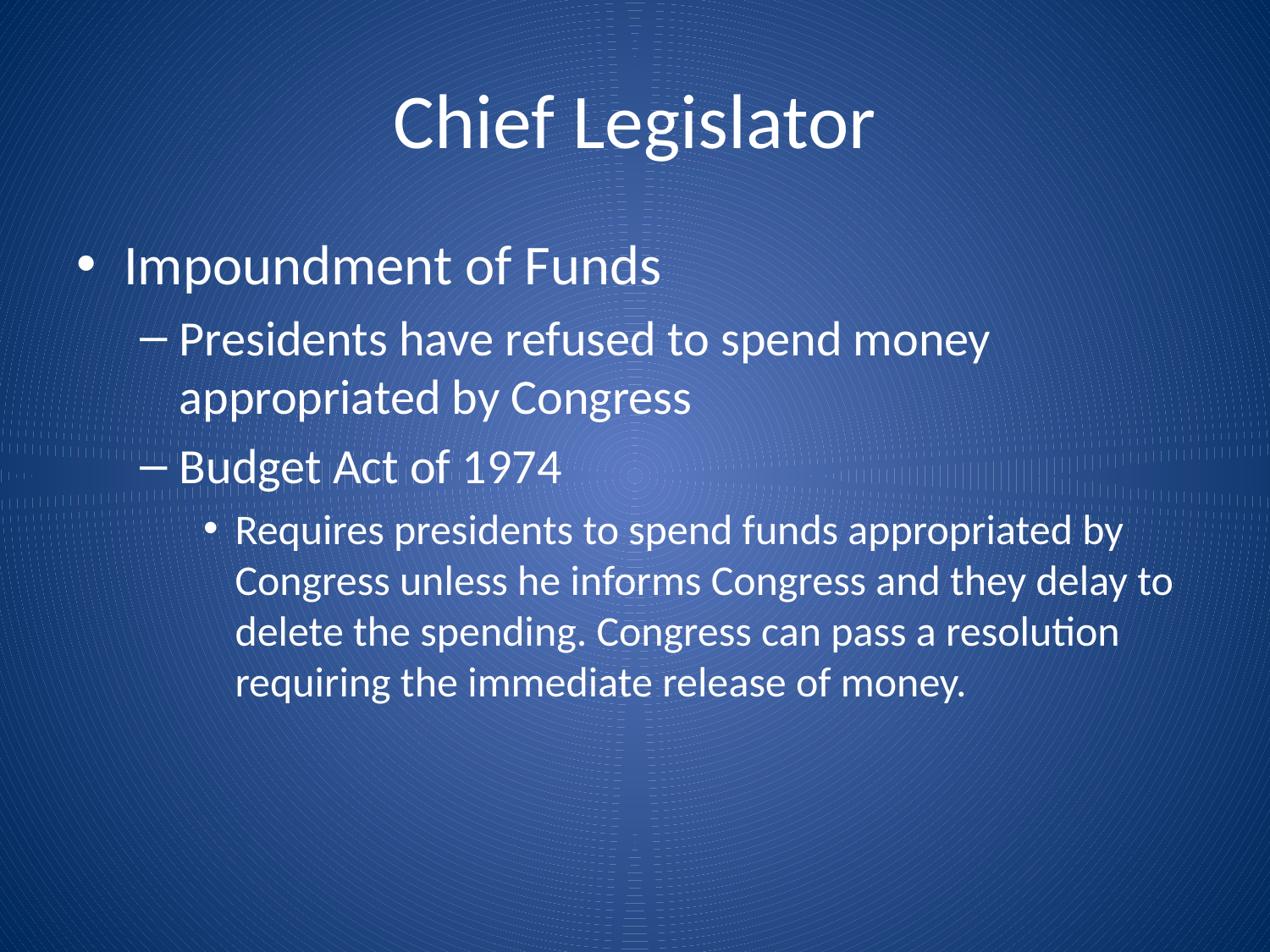

# Chief Legislator
Impoundment of Funds
Presidents have refused to spend money appropriated by Congress
Budget Act of 1974
Requires presidents to spend funds appropriated by Congress unless he informs Congress and they delay to delete the spending. Congress can pass a resolution requiring the immediate release of money.